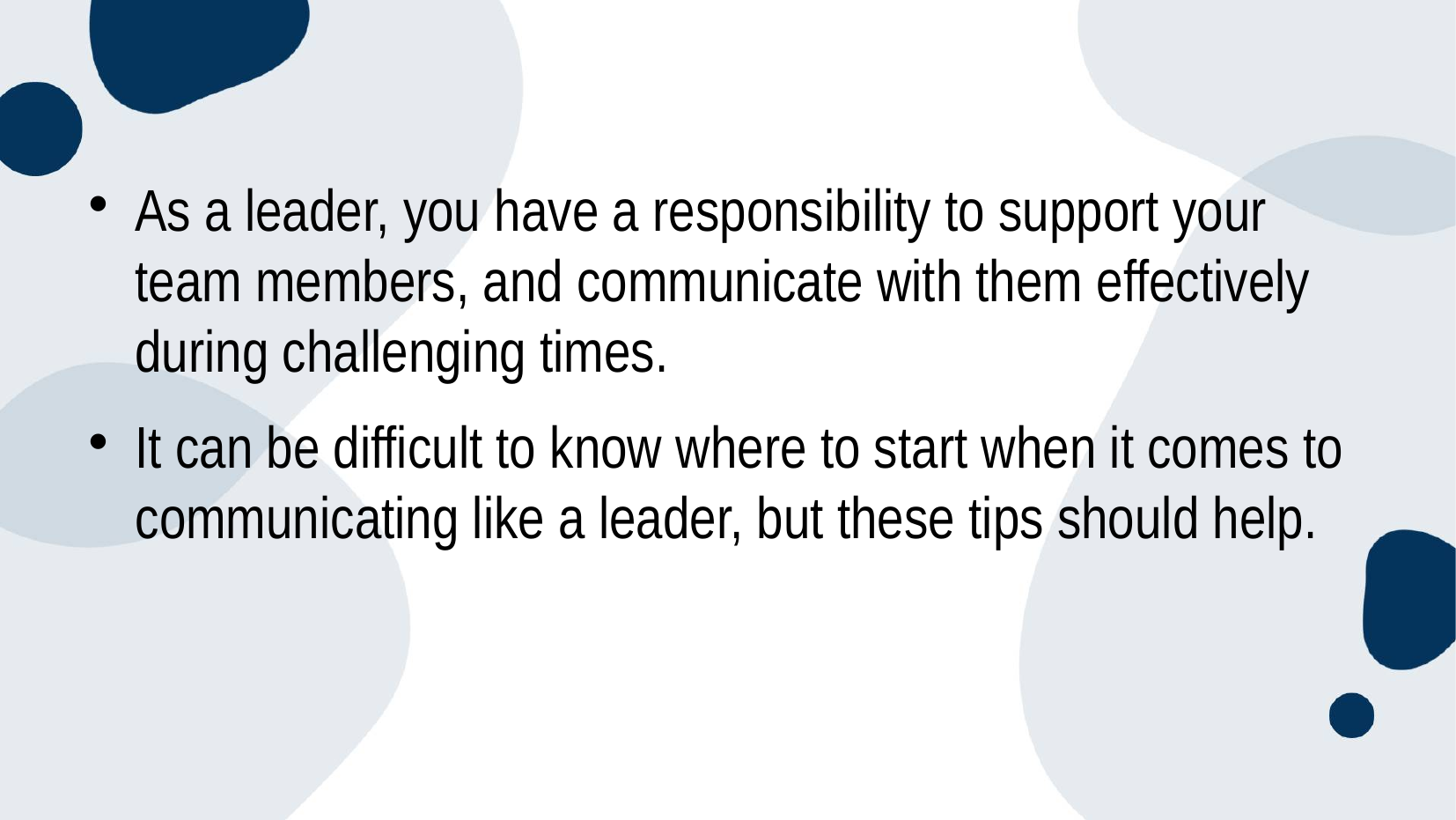

#
As a leader, you have a responsibility to support your team members, and communicate with them effectively during challenging times.
It can be difficult to know where to start when it comes to communicating like a leader, but these tips should help.